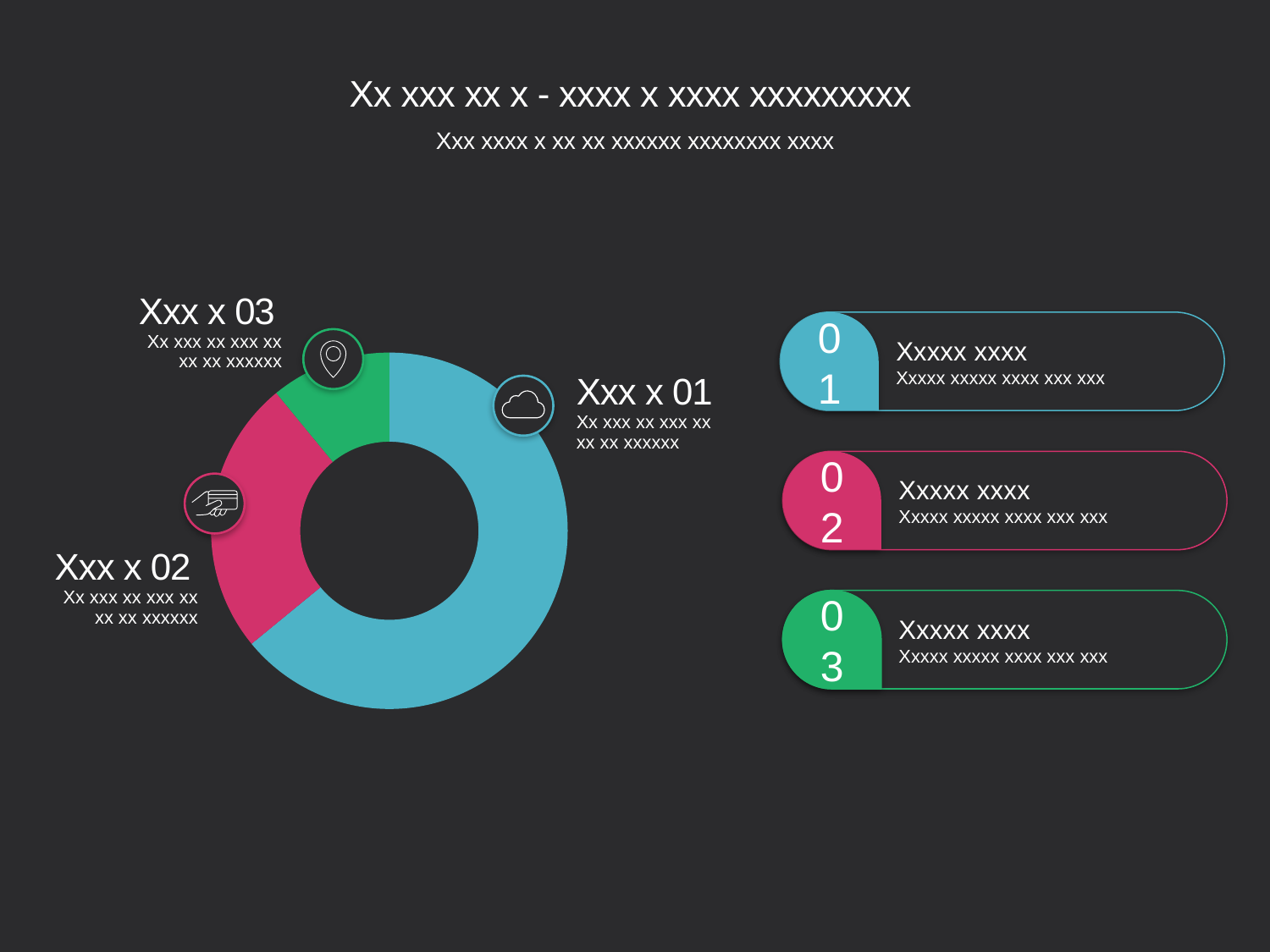

# Xx xxx xx x - xxxx x xxxx xxxxxxxxx
Xxx xxxx x xx xx xxxxxx xxxxxxxx xxxx
Xxx x 03
Xx xxx xx xxx xx xx xx xxxxxx
Xxxxx xxxx
Xxxxx xxxxx xxxx xxx xxx
01

### Chart

| Category | Sales |
|---|---|
| 1st Qtr | 8.200000000000001 |
| 2nd Qtr | 3.2 |
| 3rd Qtr | 1.4 |
Xxx x 01
Xx xxx xx xxx xx xx xx xxxxxx

Xxxxx xxxx
Xxxxx xxxxx xxxx xxx xxx
02

Xxx x 02
Xx xxx xx xxx xx xx xx xxxxxx
Xxxxx xxxx
Xxxxx xxxxx xxxx xxx xxx
03